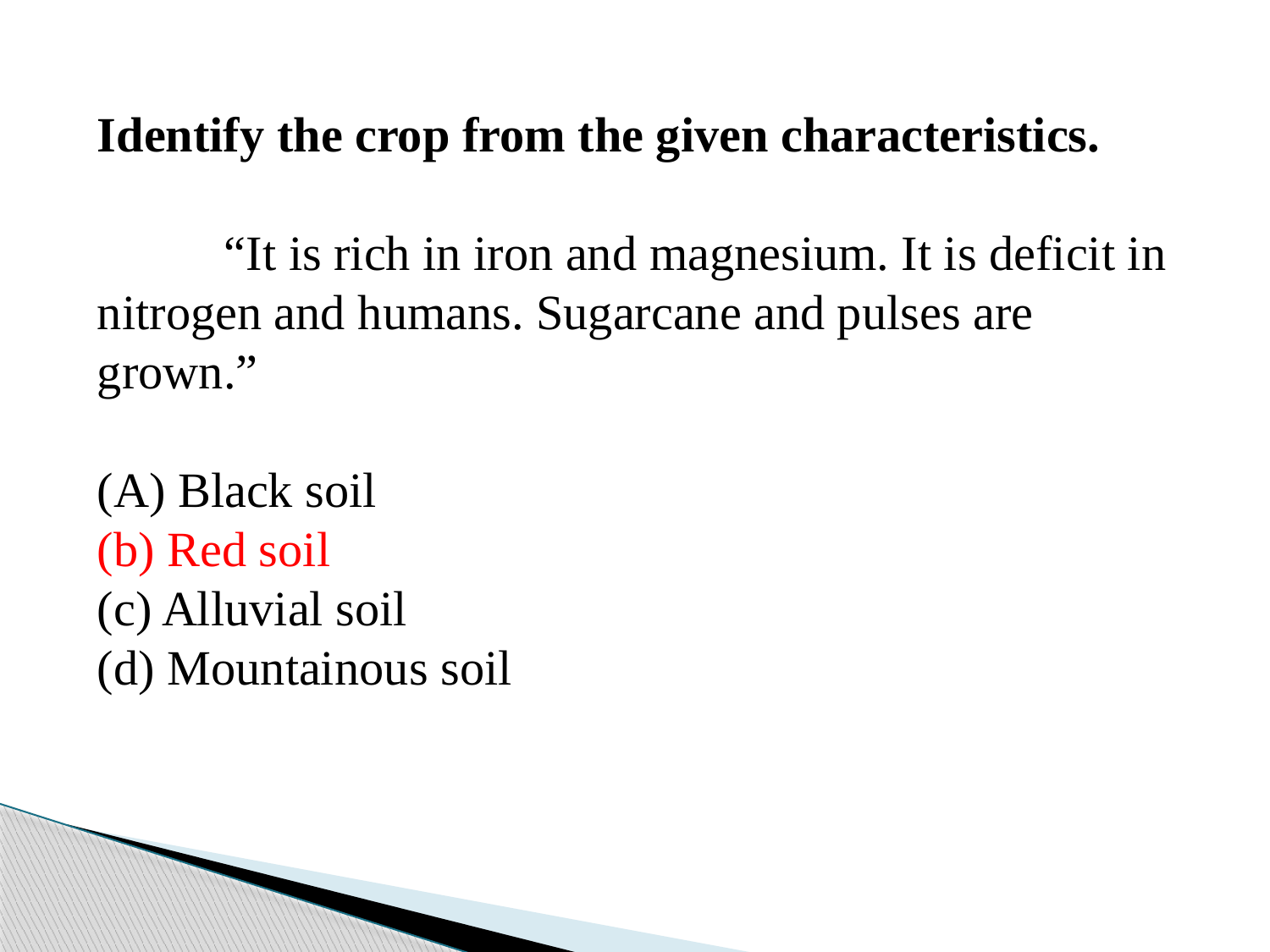

Identify the crop from the given characteristics.
	“It is rich in iron and magnesium. It is deficit in nitrogen and humans. Sugarcane and pulses are grown.”
(A) Black soil
(b) Red soil
(c) Alluvial soil
(d) Mountainous soil